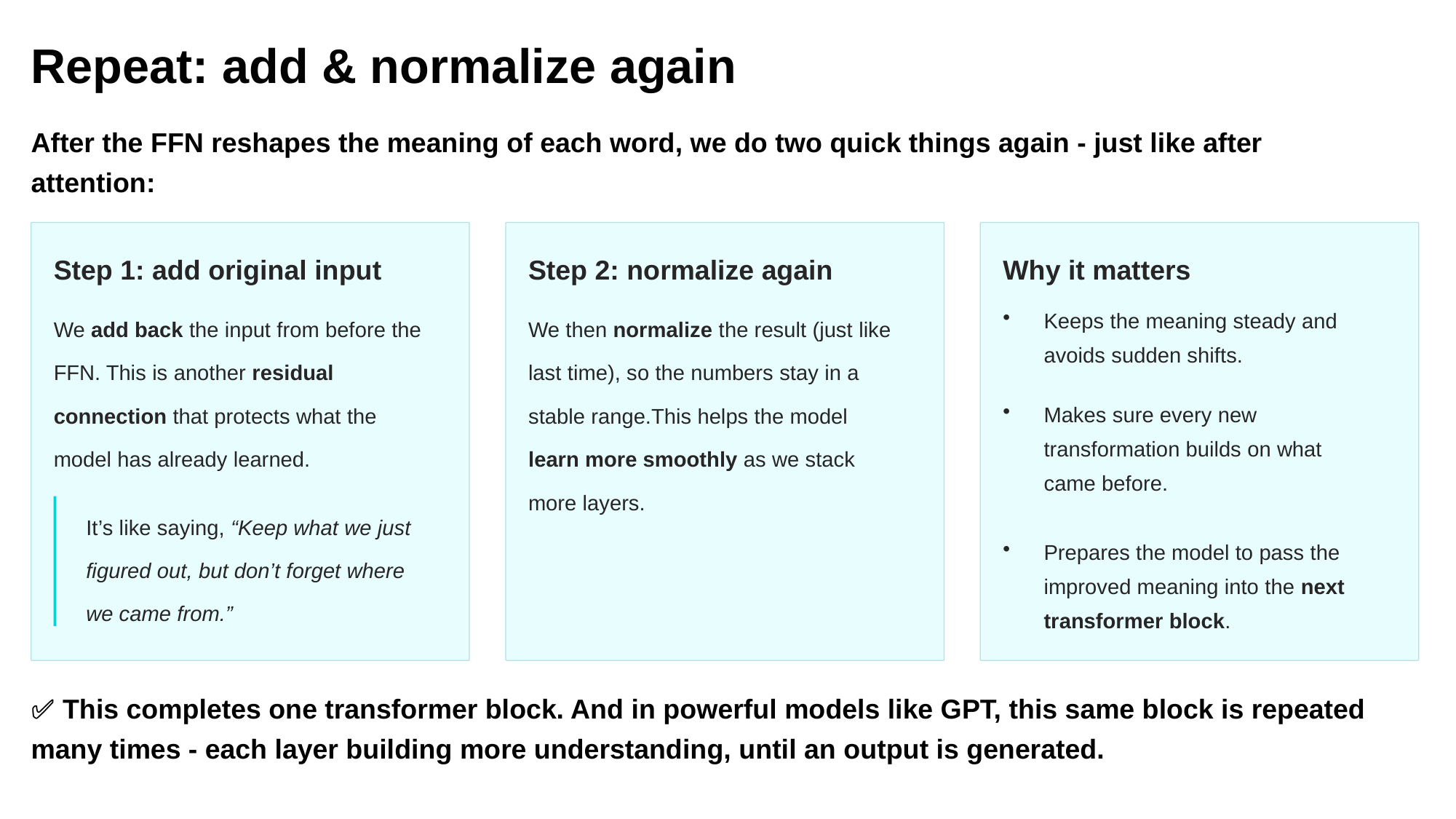

Repeat: add & normalize again
After the FFN reshapes the meaning of each word, we do two quick things again - just like after attention:

Step 1: add original input
Step 2: normalize again
Why it matters
We add back the input from before the FFN. This is another residual connection that protects what the model has already learned.
We then normalize the result (just like last time), so the numbers stay in a stable range.This helps the model learn more smoothly as we stack more layers.
Keeps the meaning steady and avoids sudden shifts.
Makes sure every new transformation builds on what came before.

It’s like saying, “Keep what we just figured out, but don’t forget where we came from.”
Prepares the model to pass the improved meaning into the next transformer block.
✅ This completes one transformer block. And in powerful models like GPT, this same block is repeated many times - each layer building more understanding, until an output is generated.